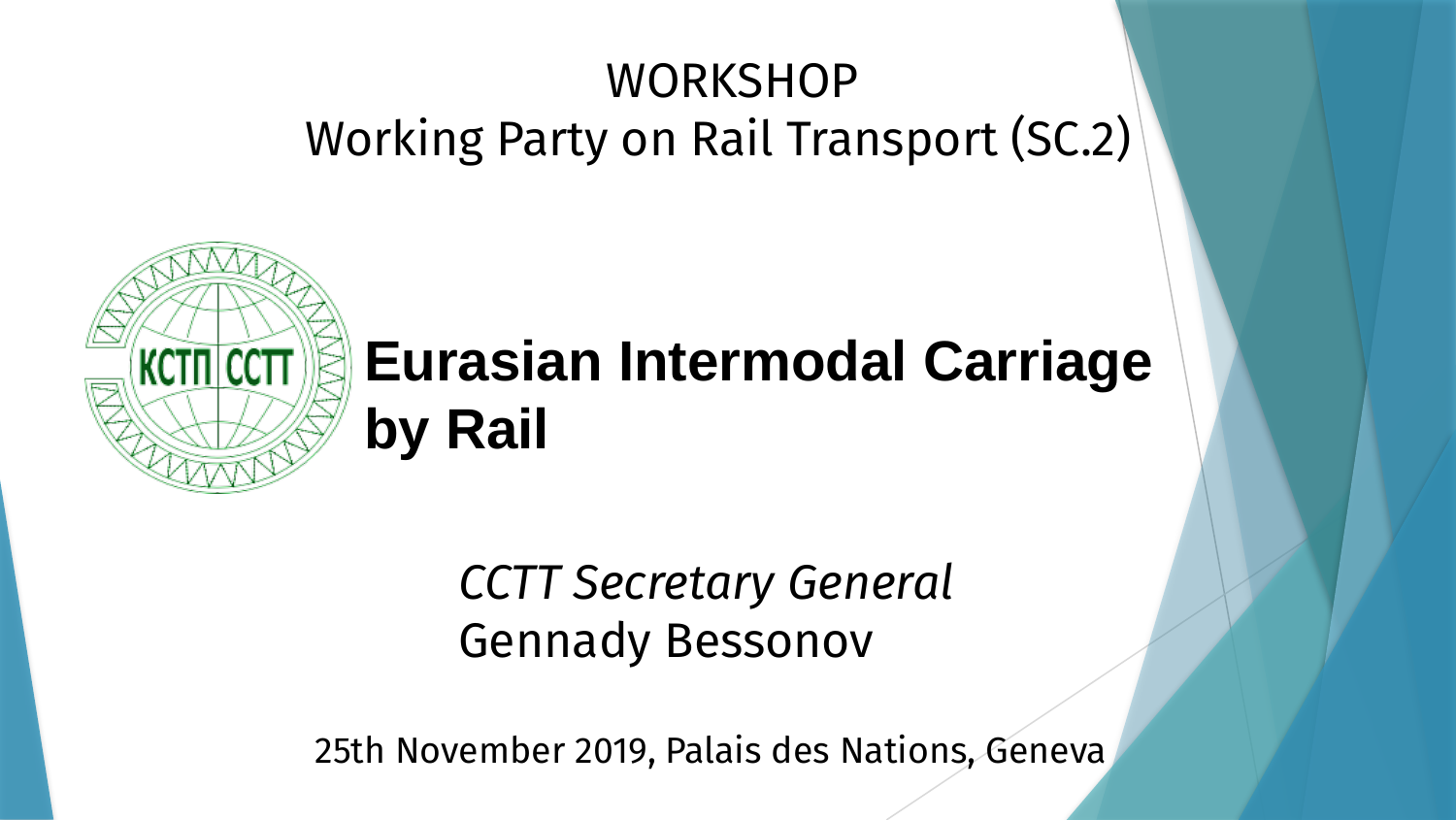

WORKSHOP
Working Party on Rail Transport (SC.2)

Eurasian Intermodal Carriage by Rail
CCTT Secretary General
Gennady Bessonov
 25th November 2019, Palais des Nations, Geneva